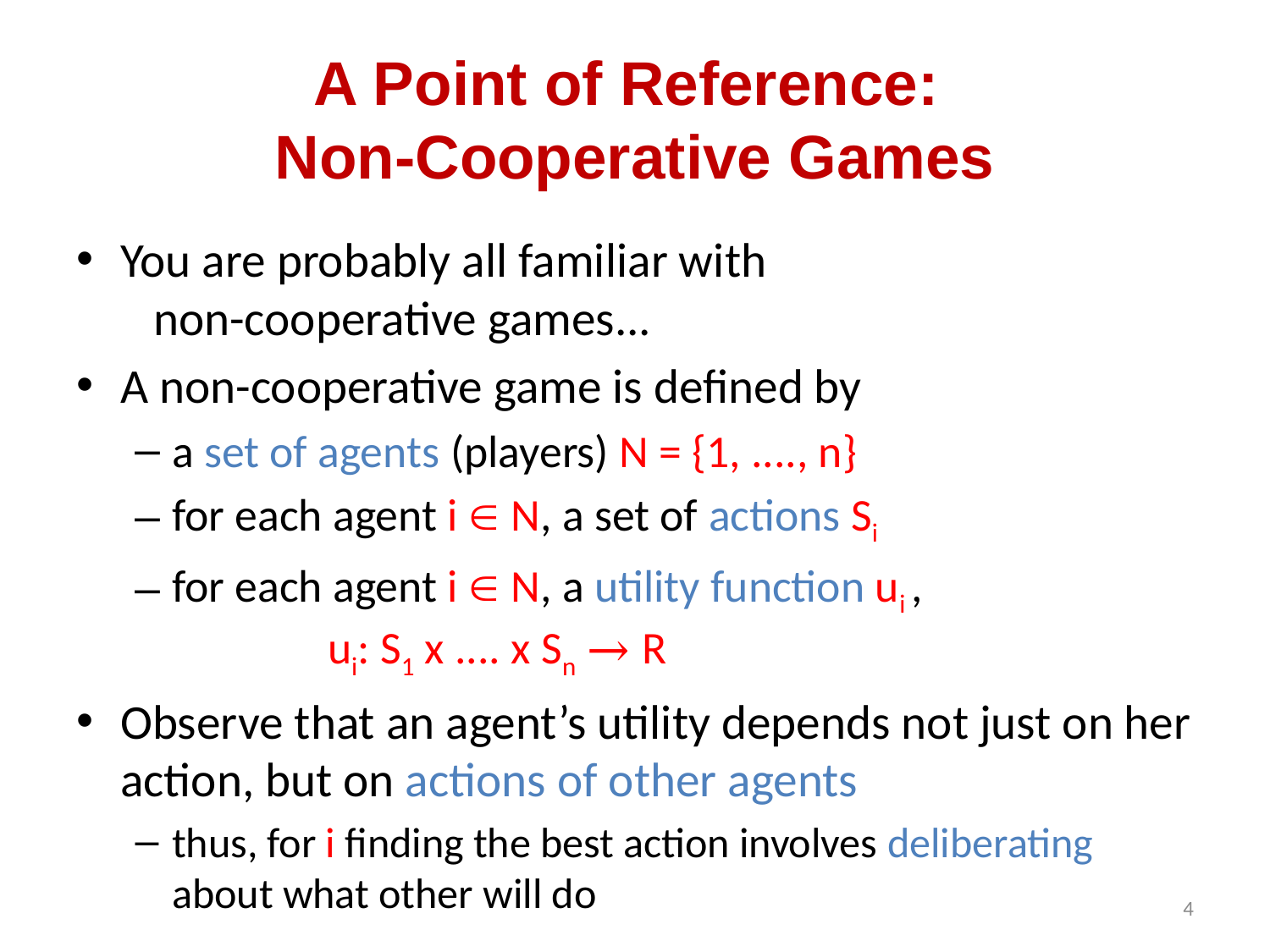

# A Point of Reference: Non-Cooperative Games
You are probably all familiar with
   non-cooperative games...
A non-cooperative game is defined by
a set of agents (players) N = {1, ...., n}
for each agent i ∈ N, a set of actions Si
for each agent i ∈ N, a utility function ui ,
               ui: S1 x .... x Sn → R
Observe that an agent’s utility depends not just on her action, but on actions of other agents
thus, for i finding the best action involves deliberating about what other will do
4